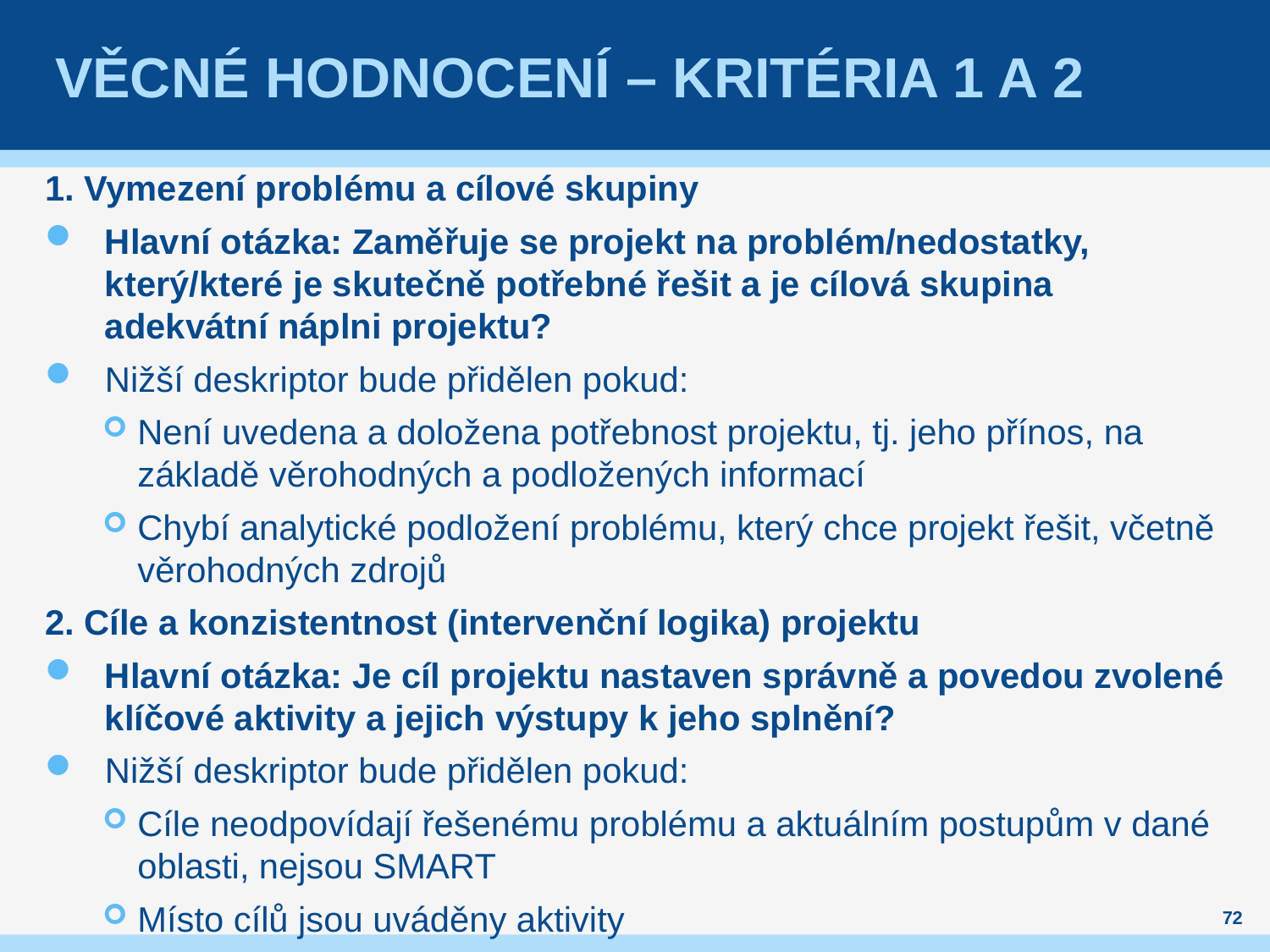

# věcné hodnocení – kritéria 1 a 2
1. Vymezení problému a cílové skupiny
Hlavní otázka: Zaměřuje se projekt na problém/nedostatky, který/které je skutečně potřebné řešit a je cílová skupina adekvátní náplni projektu?
Nižší deskriptor bude přidělen pokud:
Není uvedena a doložena potřebnost projektu, tj. jeho přínos, na základě věrohodných a podložených informací
Chybí analytické podložení problému, který chce projekt řešit, včetně věrohodných zdrojů
2. Cíle a konzistentnost (intervenční logika) projektu
Hlavní otázka: Je cíl projektu nastaven správně a povedou zvolené klíčové aktivity a jejich výstupy k jeho splnění?
Nižší deskriptor bude přidělen pokud:
Cíle neodpovídají řešenému problému a aktuálním postupům v dané oblasti, nejsou SMART
Místo cílů jsou uváděny aktivity

72